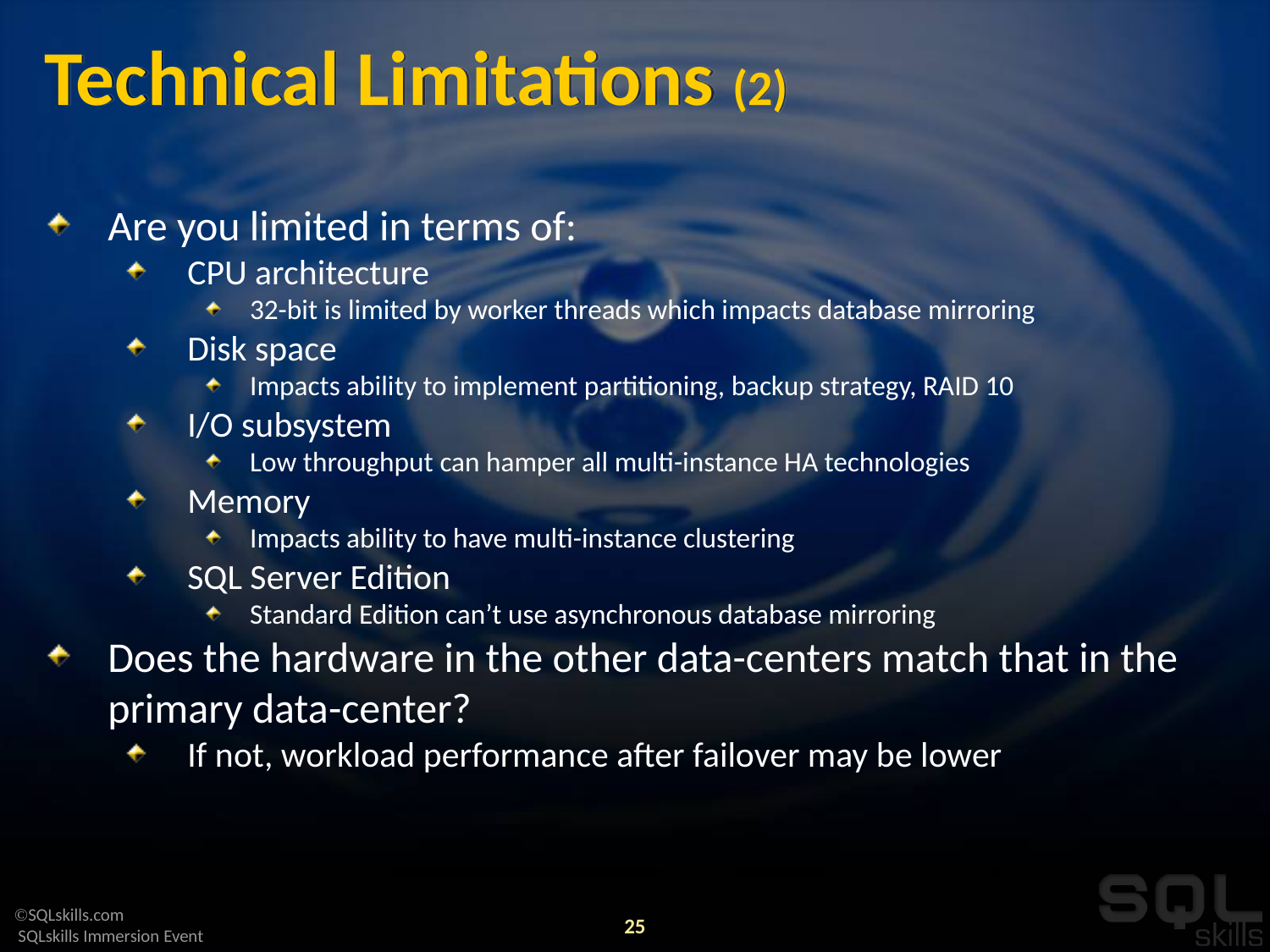

# Technical Limitations (2)
Are you limited in terms of:
CPU architecture
32-bit is limited by worker threads which impacts database mirroring
Disk space
Impacts ability to implement partitioning, backup strategy, RAID 10
I/O subsystem
Low throughput can hamper all multi-instance HA technologies
Memory
Impacts ability to have multi-instance clustering
SQL Server Edition
Standard Edition can’t use asynchronous database mirroring
Does the hardware in the other data-centers match that in the primary data-center?
If not, workload performance after failover may be lower

25